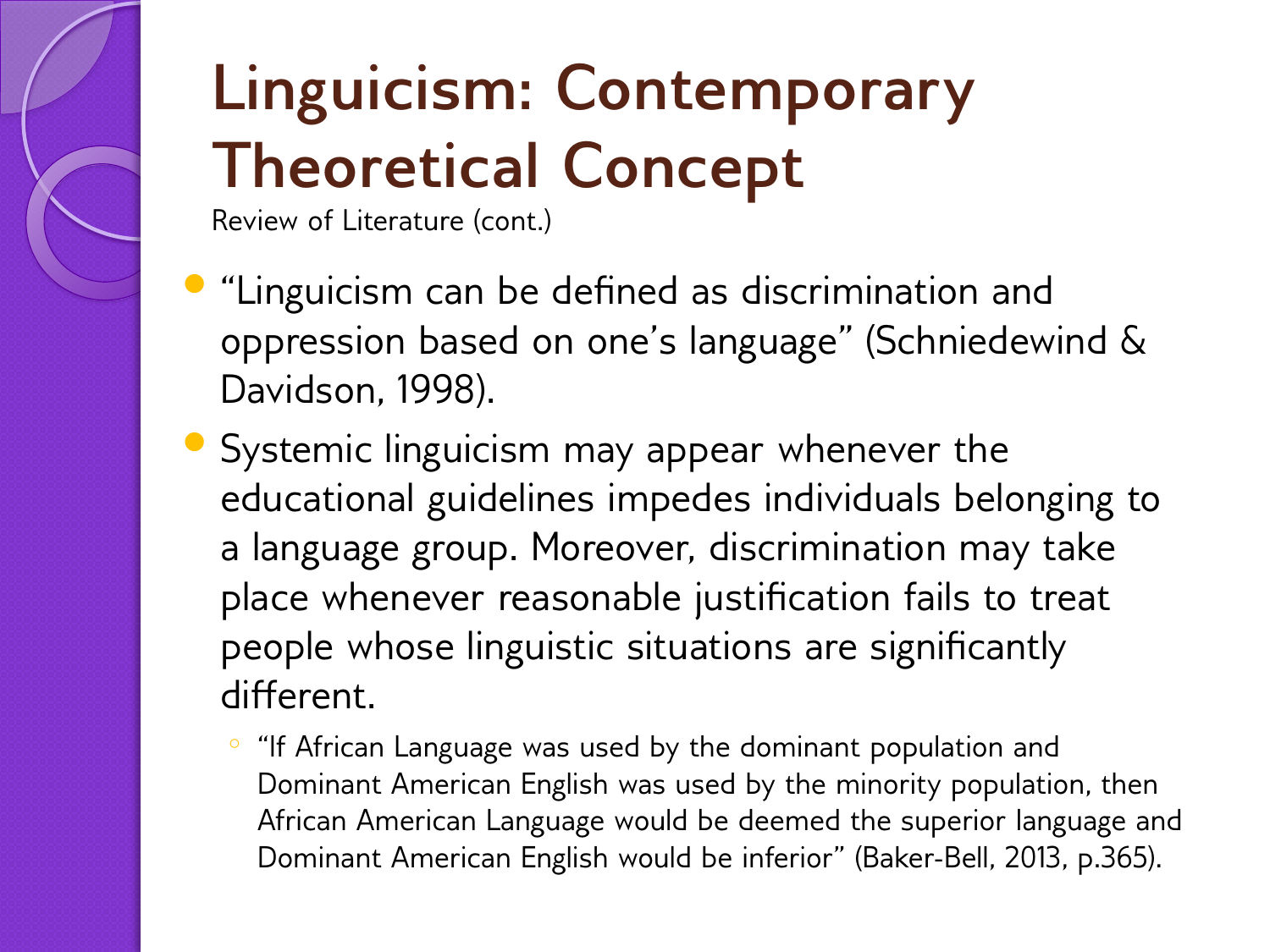

# Linguicism: Contemporary Theoretical Concept Review of Literature (cont.)
“Linguicism can be defined as discrimination and oppression based on one’s language” (Schniedewind & Davidson, 1998).
Systemic linguicism may appear whenever the educational guidelines impedes individuals belonging to a language group. Moreover, discrimination may take place whenever reasonable justification fails to treat people whose linguistic situations are significantly different.
“If African Language was used by the dominant population and Dominant American English was used by the minority population, then African American Language would be deemed the superior language and Dominant American English would be inferior” (Baker-Bell, 2013, p.365).